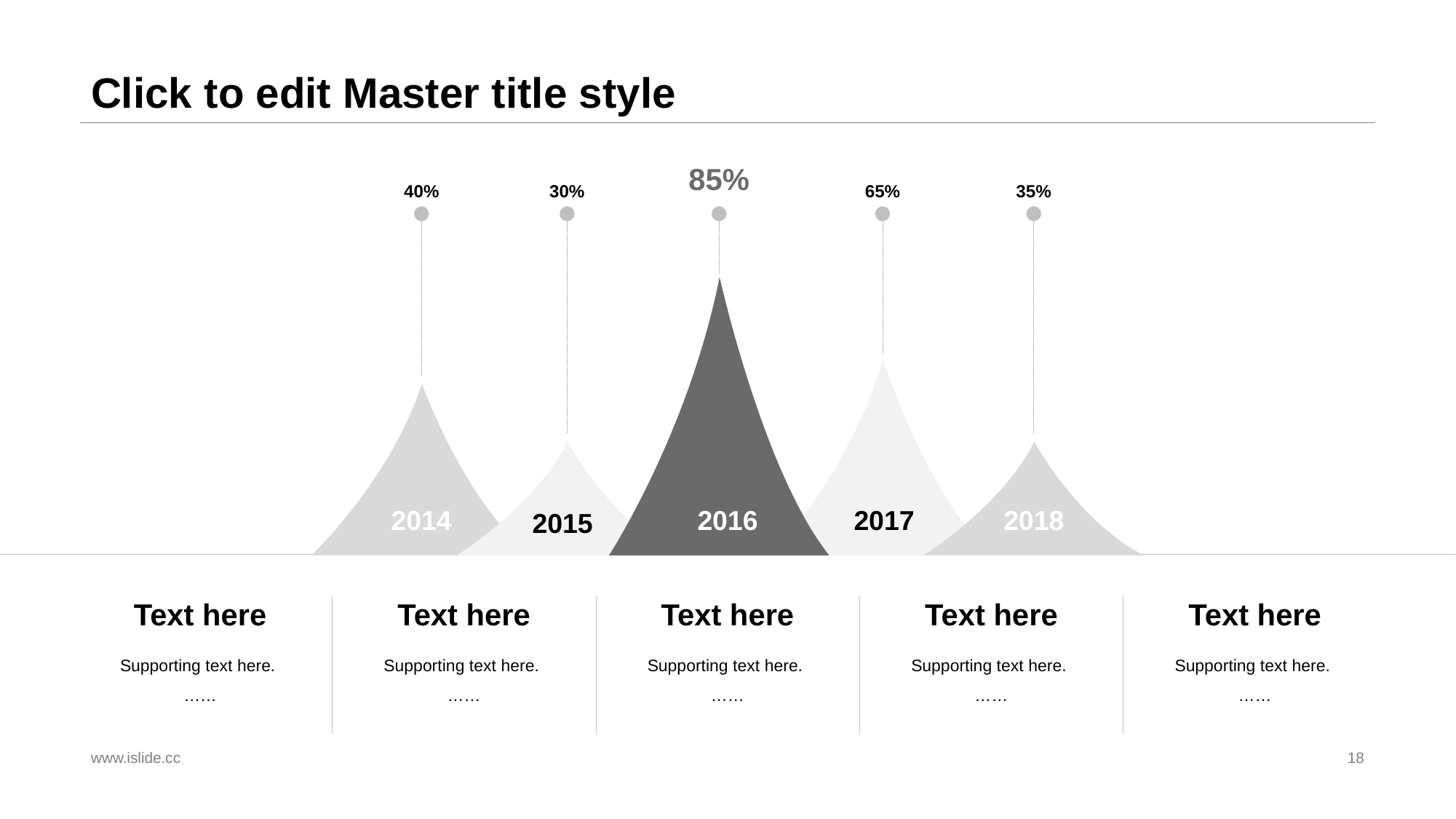

# Click to edit Master title style
85%
40%
30%
65%
35%

2014
2016
2017
2018
2015
Text here
Supporting text here.
……
Text here
Supporting text here.
……
Text here
Supporting text here.
……
Text here
Supporting text here.
……
Text here
Supporting text here.
……
www.islide.cc
18